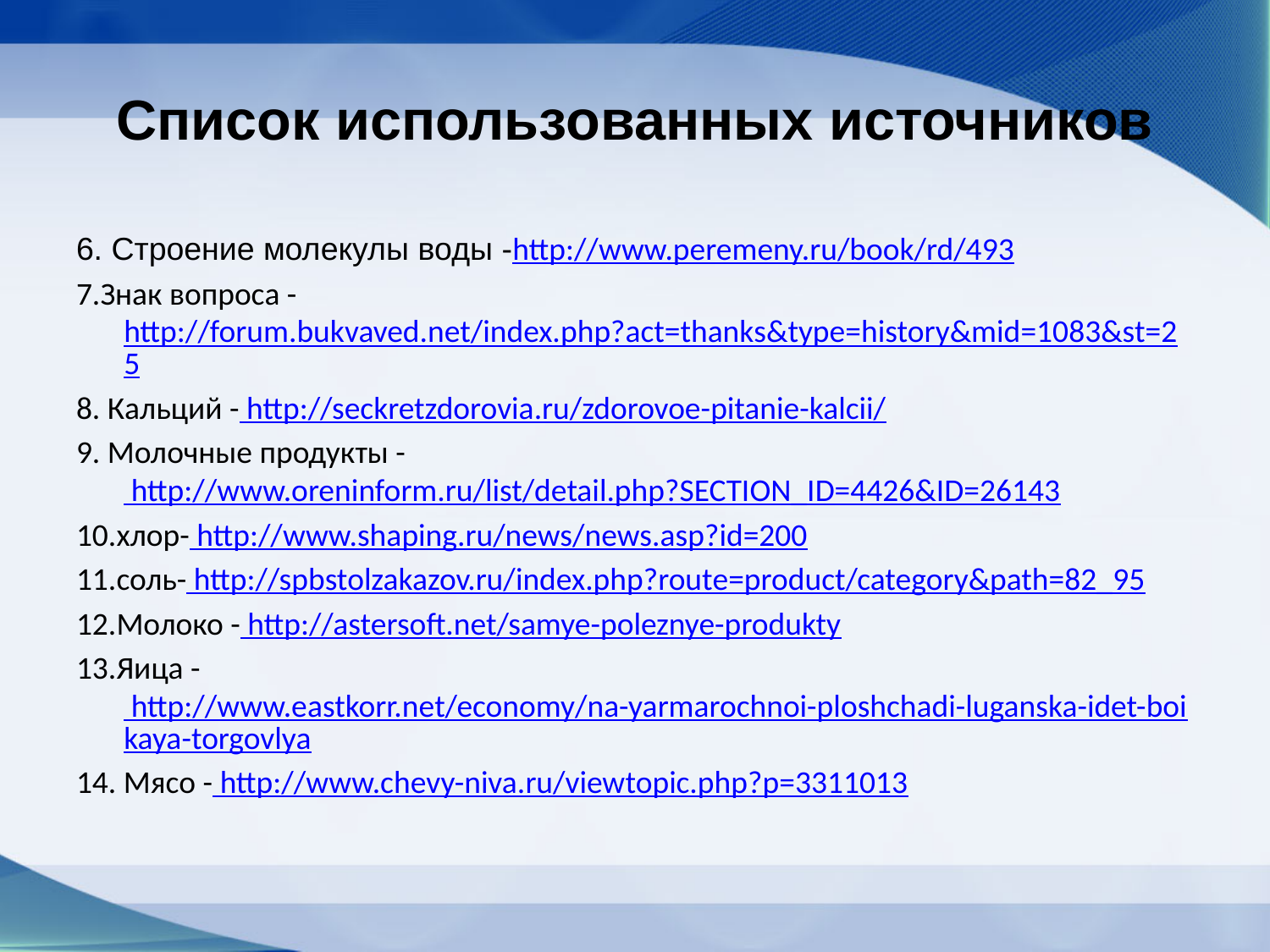

# Список использованных источников
6. Строение молекулы воды -http://www.peremeny.ru/book/rd/493
7.Знак вопроса - http://forum.bukvaved.net/index.php?act=thanks&type=history&mid=1083&st=25
8. Кальций - http://seckretzdorovia.ru/zdorovoe-pitanie-kalcii/
9. Молочные продукты - http://www.oreninform.ru/list/detail.php?SECTION_ID=4426&ID=26143
10.хлор- http://www.shaping.ru/news/news.asp?id=200
11.соль- http://spbstolzakazov.ru/index.php?route=product/category&path=82_95
12.Молоко - http://astersoft.net/samye-poleznye-produkty
13.Яица - http://www.eastkorr.net/economy/na-yarmarochnoi-ploshchadi-luganska-idet-boikaya-torgovlya
14. Мясо - http://www.chevy-niva.ru/viewtopic.php?p=3311013